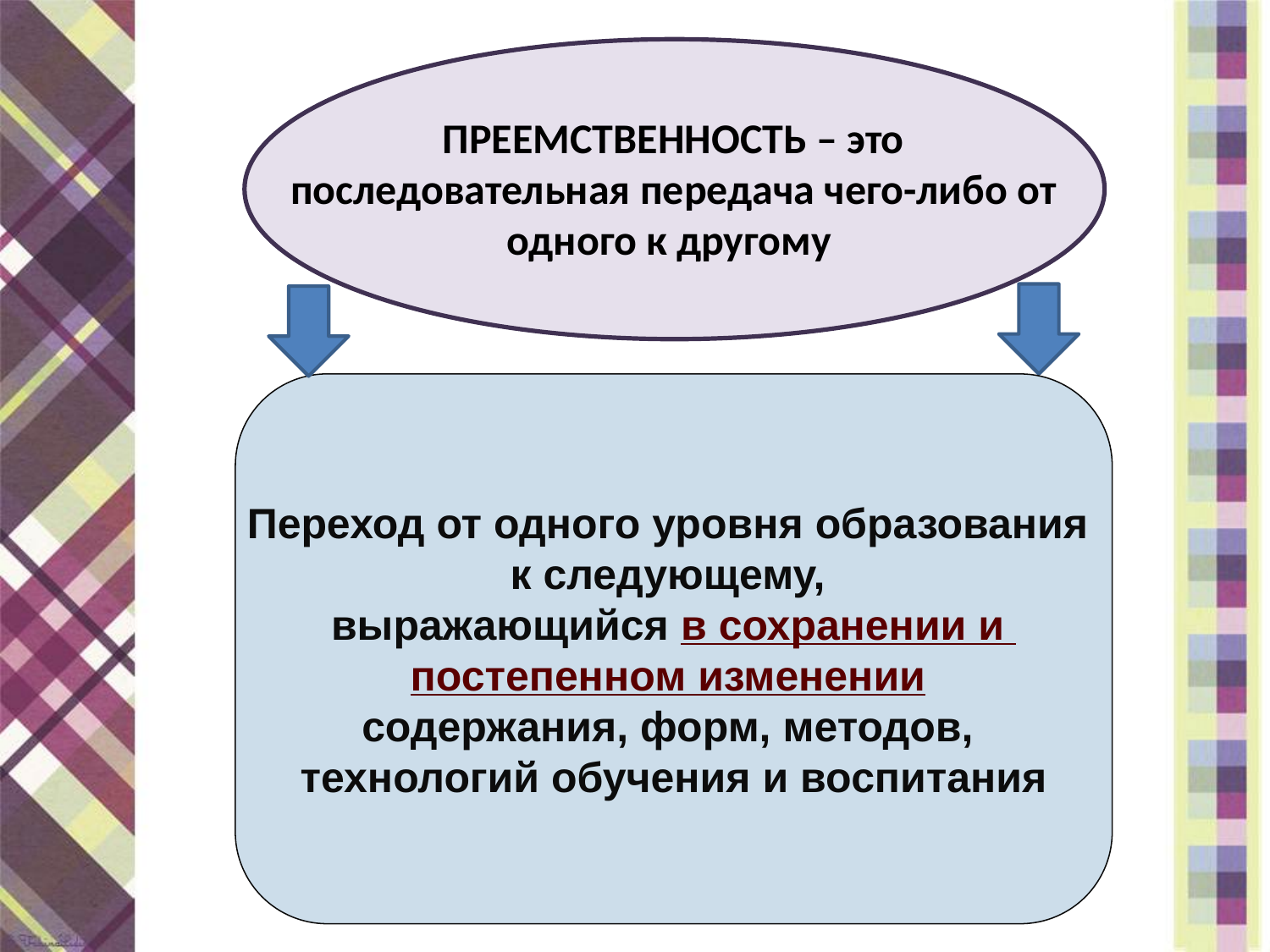

ПРЕЕМСТВЕННОСТЬ – это последовательная передача чего-либо от одного к другому

Переход от одного уровня образования
к следующему,
выражающийся в сохранении и
постепенном изменении
содержания, форм, методов,
технологий обучения и воспитания